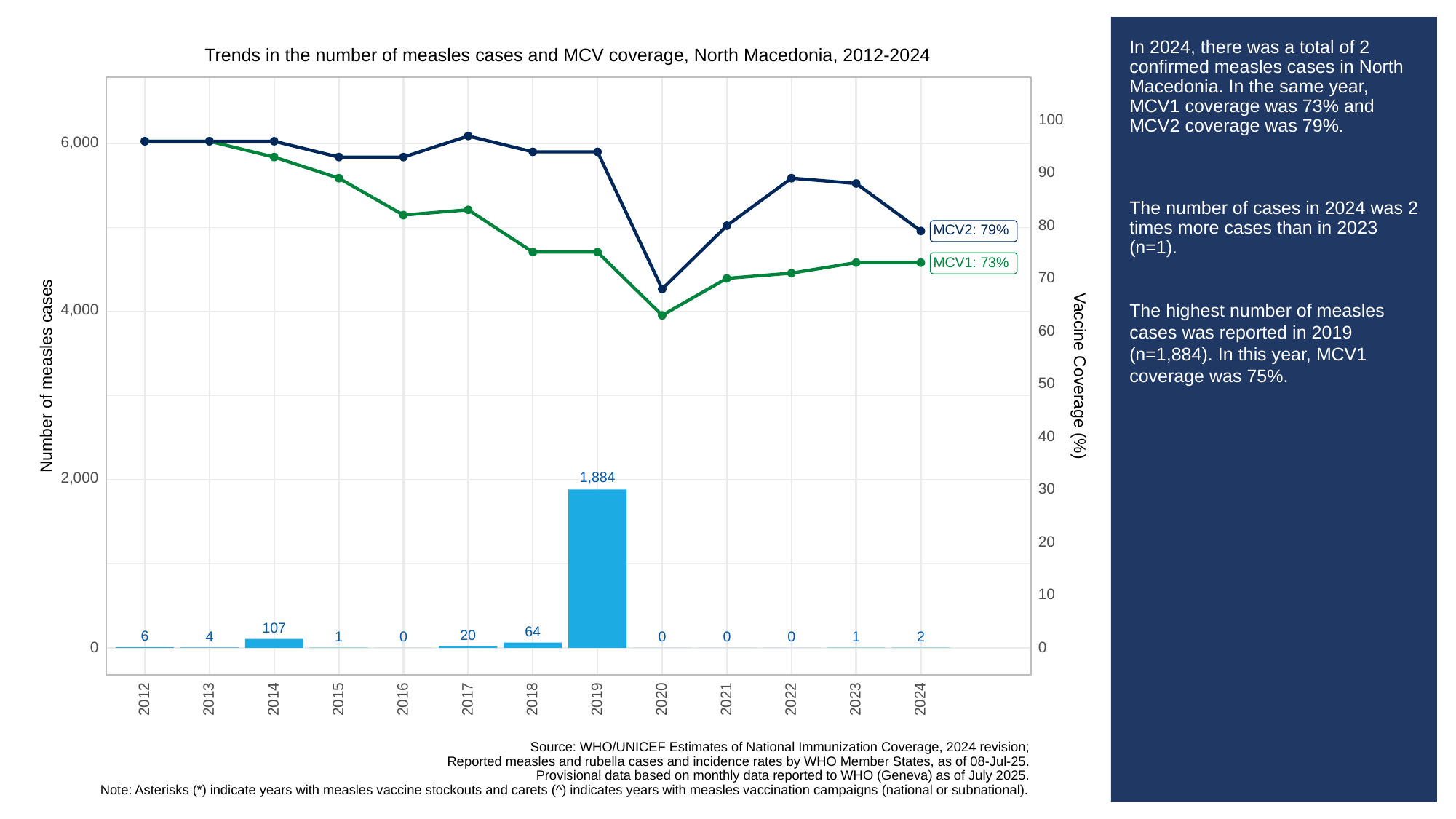

# In 2024, there was a total of 2 confirmed measles cases in North Macedonia. In the same year, MCV1 coverage was 73% and MCV2 coverage was 79%.

The number of cases in 2024 was 2 times more cases than in 2023 (n=1).

The highest number of measles cases was reported in 2019 (n=1,884). In this year, MCV1 coverage was 75%.

Trends in the number of measles cases and MCV coverage, North Macedonia, 2012-2024

100

6,000

90

80

MCV2: 79%

MCV1: 73%

70

4,000

60
Vaccine Coverage (%)
Number of measles cases
50

40
2,000
1,884

30

20

10
107
64
20
6
4
0
0
0
0
2
1
1

0
0

2013
2023
2012
2014
2015
2016
2017
2018
2019
2020
2021
2022
2024
Source: WHO/UNICEF Estimates of National Immunization Coverage, 2024 revision;
Reported measles and rubella cases and incidence rates by WHO Member States, as of 08-Jul-25.
Provisional data based on monthly data reported to WHO (Geneva) as of July 2025.
Note: Asterisks (*) indicate years with measles vaccine stockouts and carets (^) indicates years with measles vaccination campaigns (national or subnational).